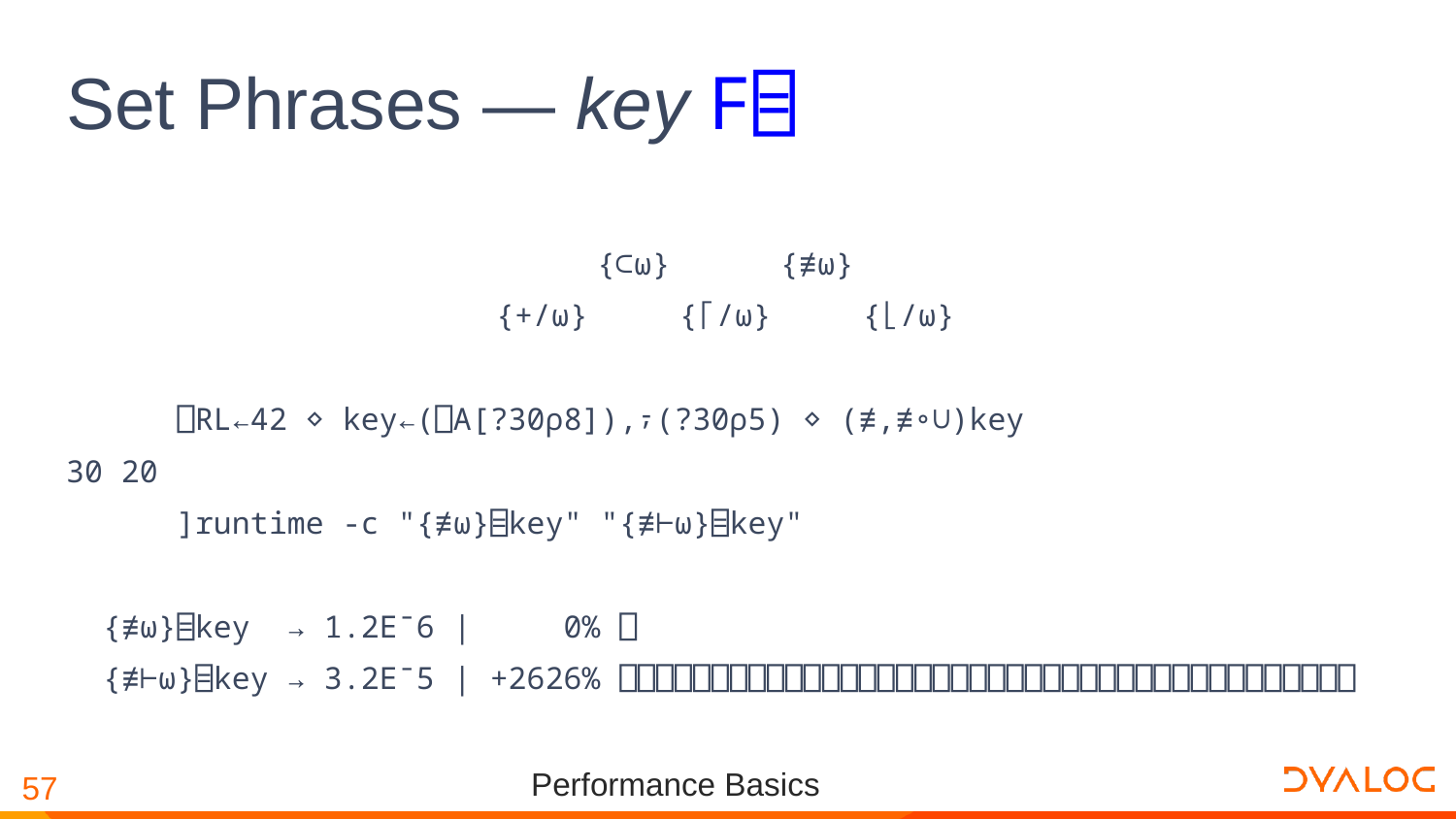

# Set Phrases — key F⌸
{⊂⍵} 		{≢⍵}
{+/⍵} 	{⌈/⍵} 	{⌊/⍵}

      ⎕RL←42 ⋄ key←(⎕A[?30⍴8]),⍪(?30⍴5) ⋄ (≢,≢∘∪)key
30 20
      ]runtime -c "{≢⍵}⌸key" "{≢⊢⍵}⌸key"

  {≢⍵}⌸key  → 1.2E¯6 |     0% ⎕
  {≢⊢⍵}⌸key → 3.2E¯5 | +2626% ⎕⎕⎕⎕⎕⎕⎕⎕⎕⎕⎕⎕⎕⎕⎕⎕⎕⎕⎕⎕⎕⎕⎕⎕⎕⎕⎕⎕⎕⎕⎕⎕⎕⎕⎕⎕⎕⎕⎕⎕